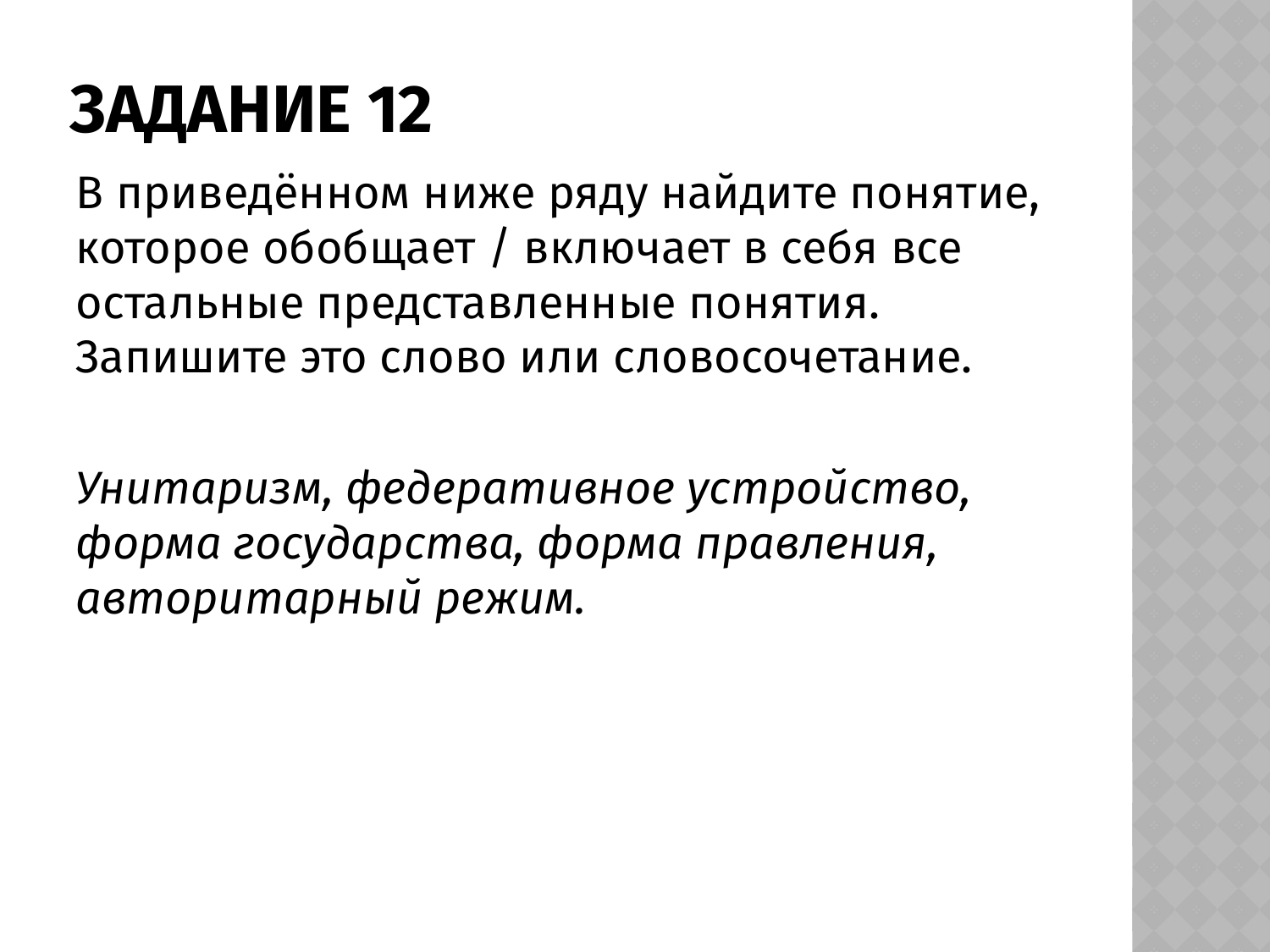

# Задание 12
В приведённом ниже ряду найдите понятие, которое обобщает / включает в себя все остальные представленные понятия. Запишите это слово или словосочетание.

Унитаризм, федеративное устройство, форма государства, форма правления, авторитарный режим.